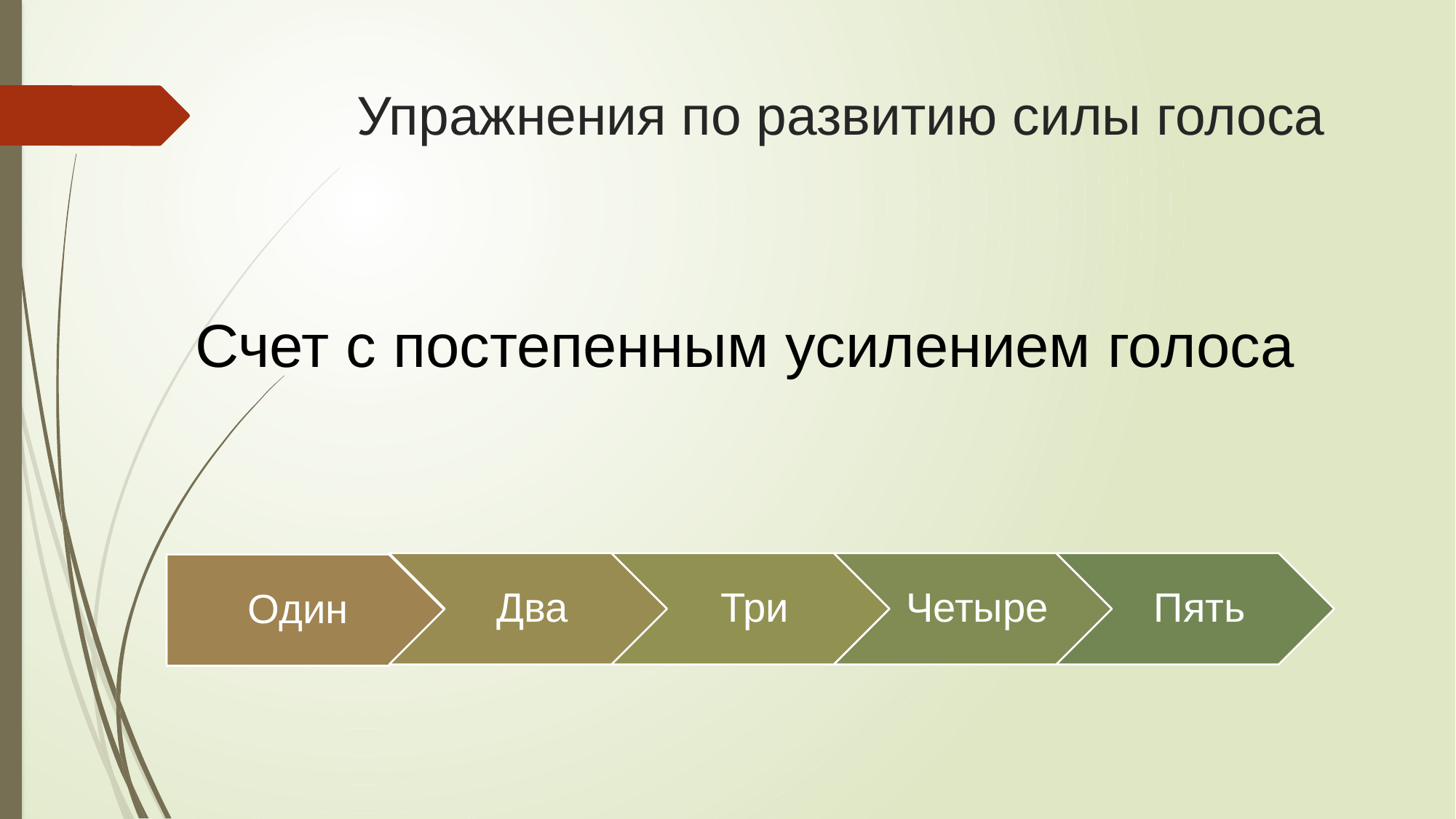

# Упражнения по развитию силы голоса
Счет с постепенным усилением голоса
Один
Два
Три
Четыре
Пять